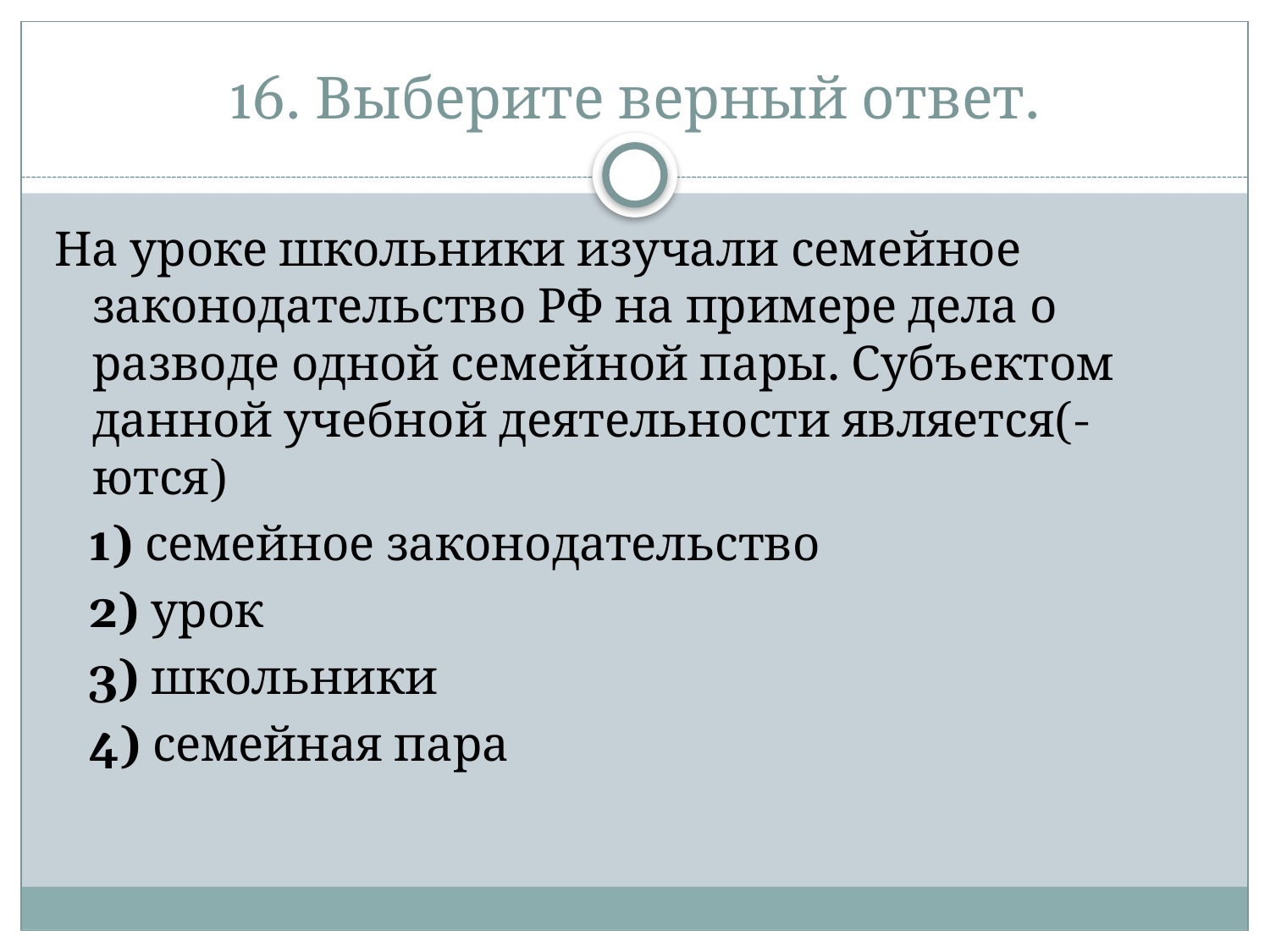

# 16. Выберите верный ответ.
На уроке школьники изучали семейное законодательство РФ на примере дела о разводе одной семейной пары. Субъектом данной учебной деятельности является(-ются)
   1) семейное законодательство
   2) урок
   3) школьники
   4) семейная пара